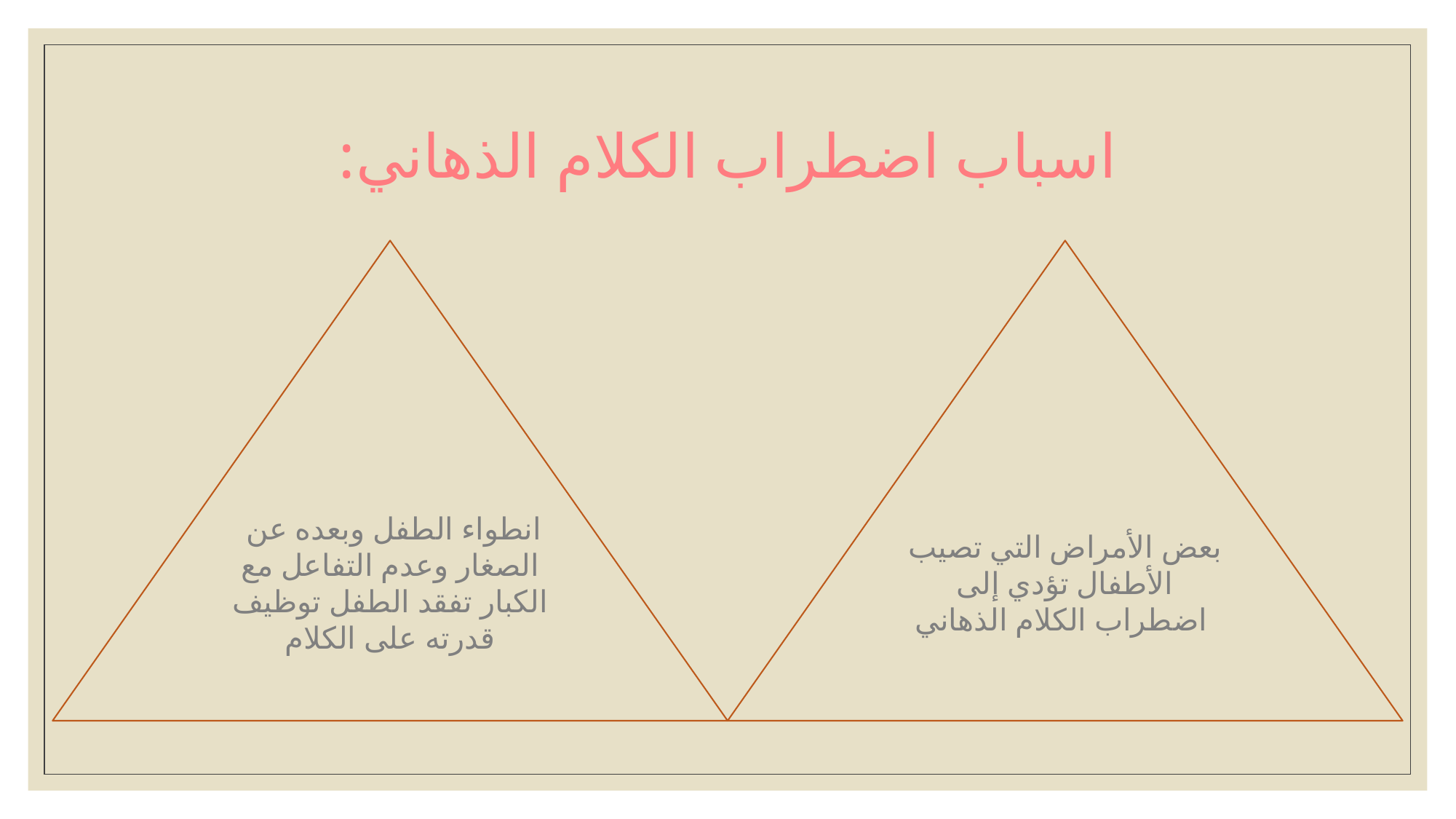

# اسباب اضطراب الكلام الذهاني:
 انطواء الطفل وبعده عن الصغار وعدم التفاعل مع الكبار تفقد الطفل توظيف قدرته على الكلام

بعض الأمراض التي تصيب الأطفال تؤدي إلى اضطراب الكلام الذهاني